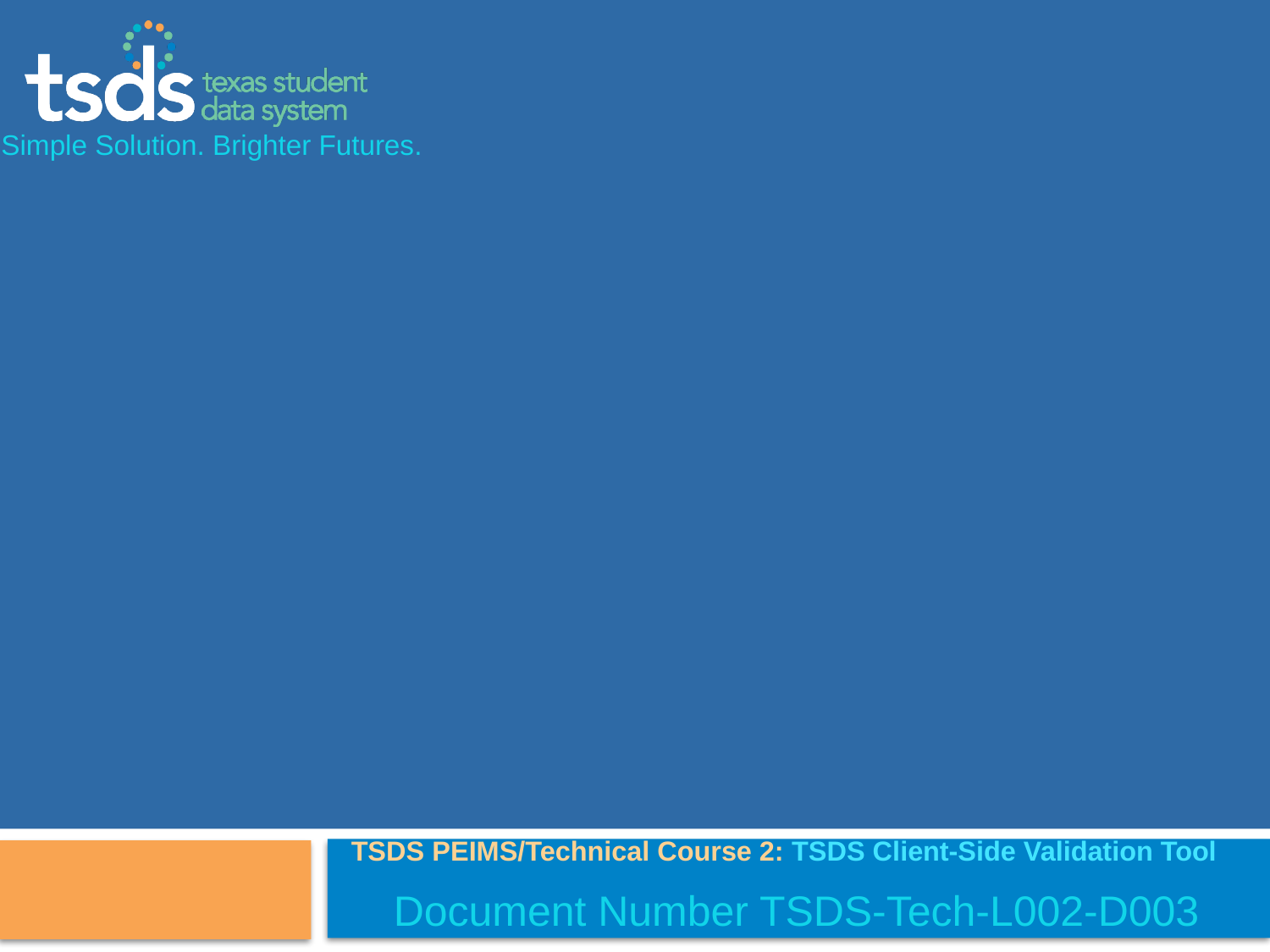

Simple Solution. Brighter Futures.
# TSDS PEIMS/Technical Course 2: TSDS Client-Side Validation Tool
Document Number TSDS-Tech-L002-D003